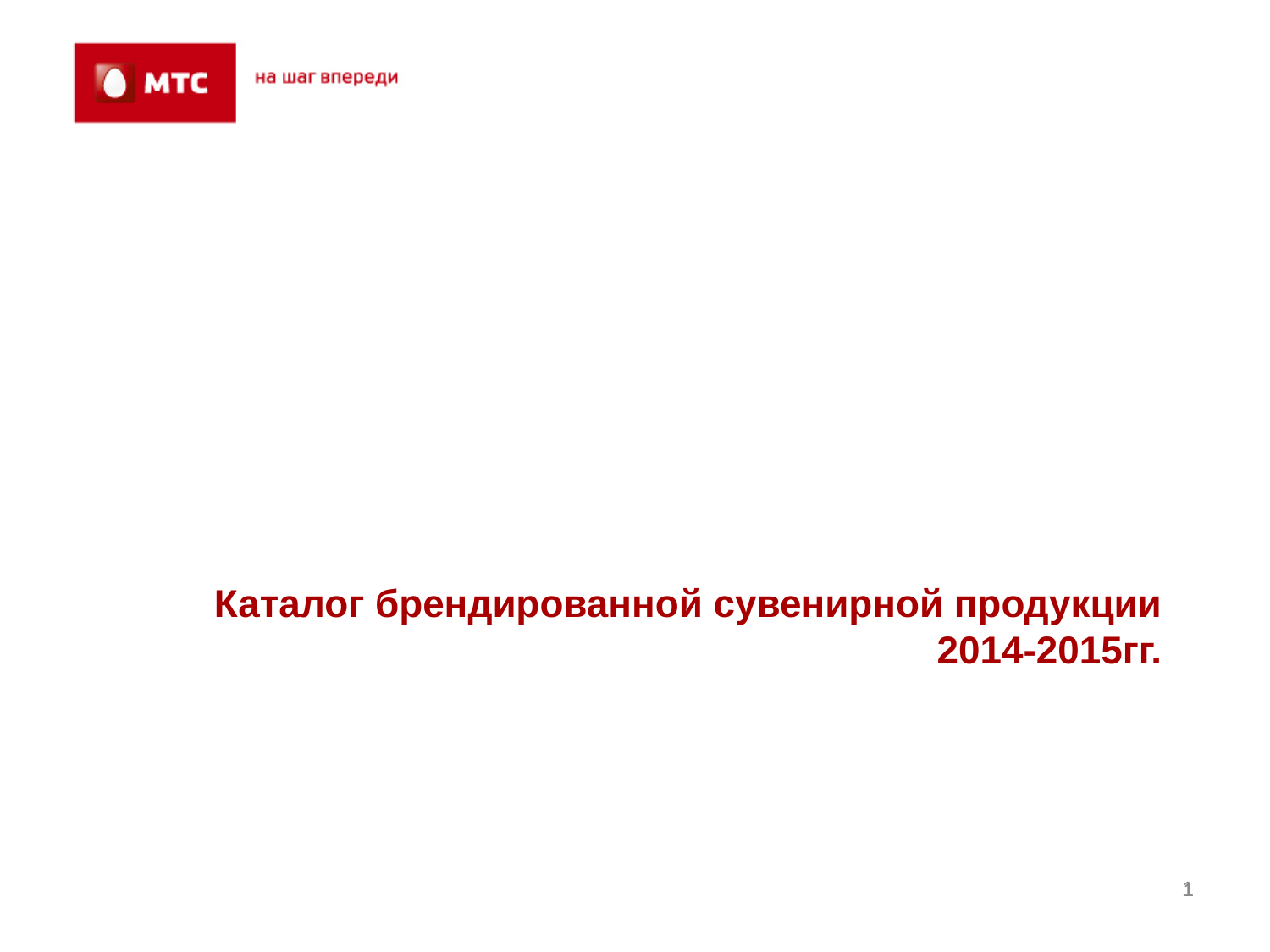

Каталог брендированной сувенирной продукции
2014-2015гг.
1
1